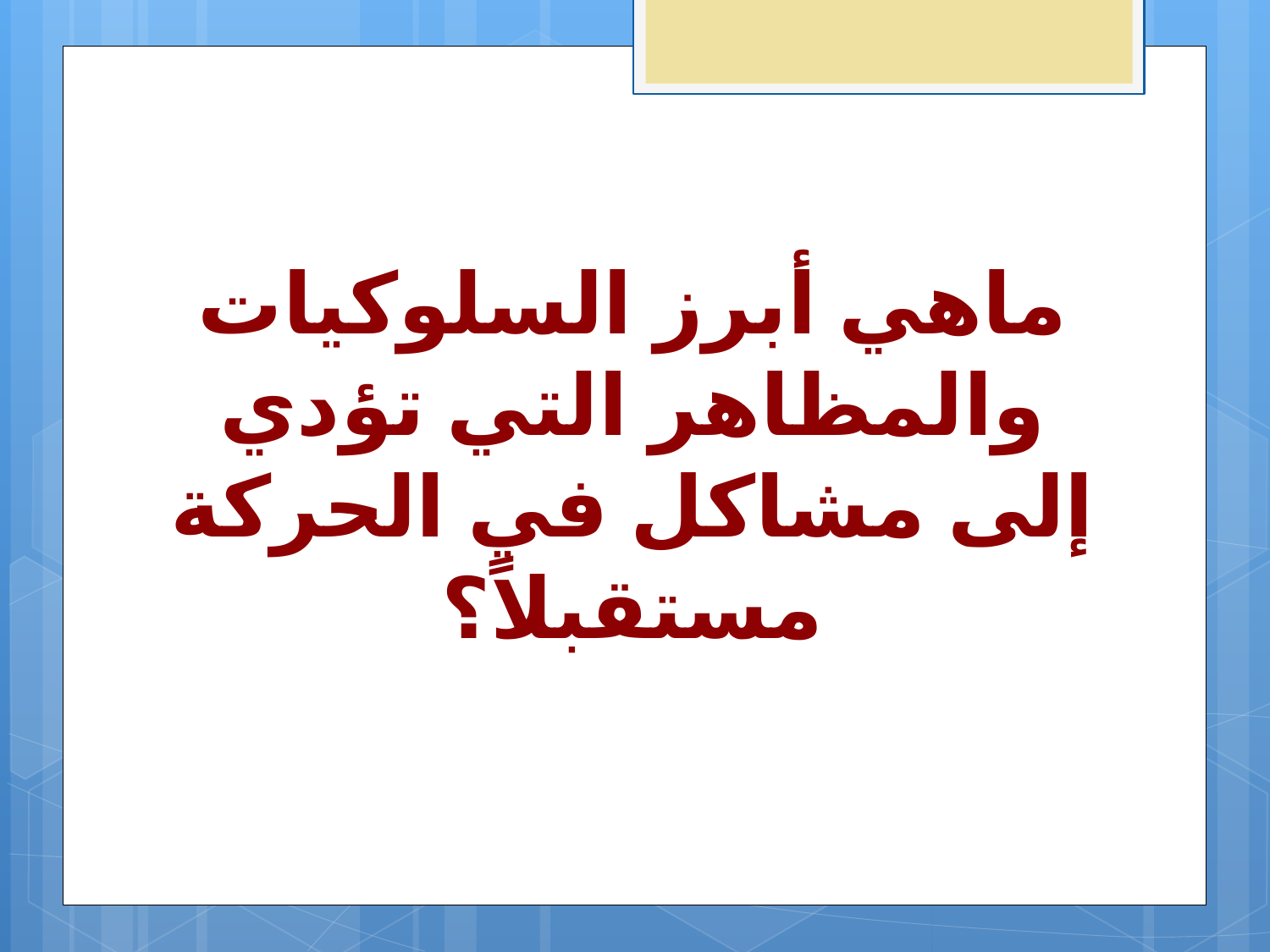

# ماهي أبرز السلوكيات والمظاهر التي تؤدي إلى مشاكل في الحركة مستقبلاً؟